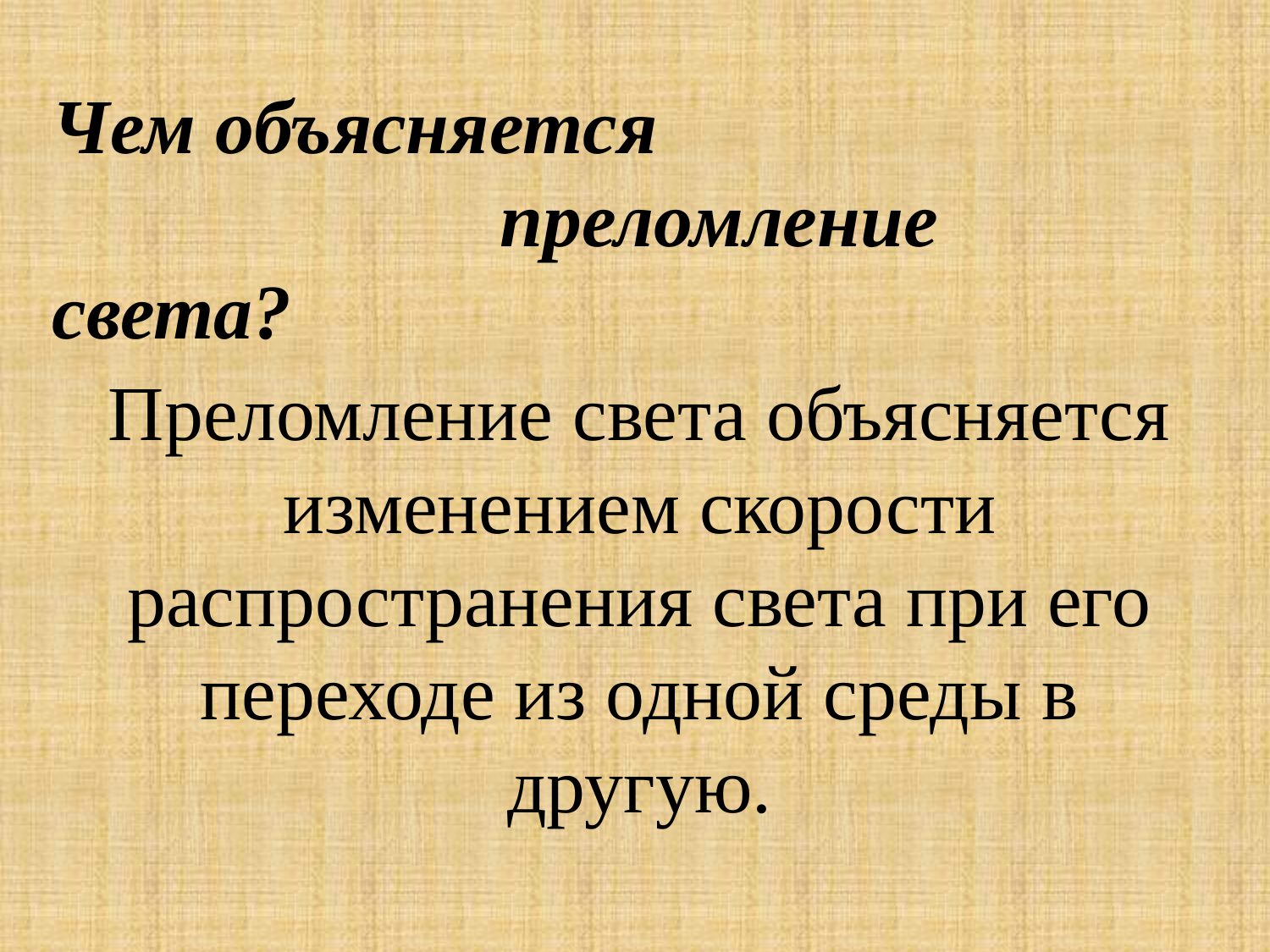

Чем объясняется
                       преломление света?
Преломление света объясняется изменением скорости распространения света при его переходе из одной среды в другую.